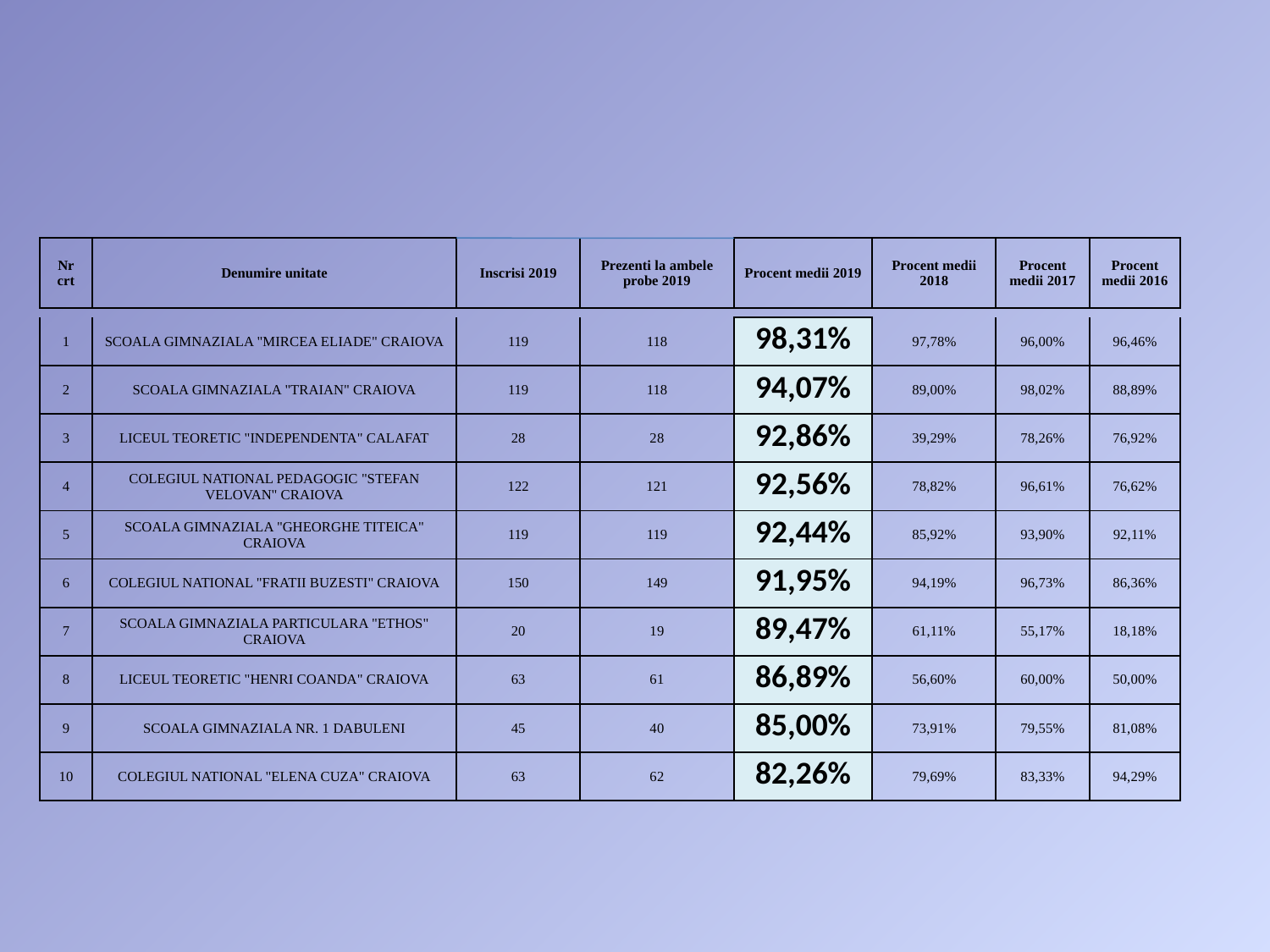

| Nr crt | Denumire unitate | Inscrisi 2019 | Prezenti la ambele probe 2019 | Procent medii 2019 | Procent medii 2018 | Procent medii 2017 | Procent medii 2016 |
| --- | --- | --- | --- | --- | --- | --- | --- |
| 1 | SCOALA GIMNAZIALA "MIRCEA ELIADE" CRAIOVA | 119 | 118 | 98,31% | 97,78% | 96,00% | 96,46% |
| --- | --- | --- | --- | --- | --- | --- | --- |
| 2 | SCOALA GIMNAZIALA "TRAIAN" CRAIOVA | 119 | 118 | 94,07% | 89,00% | 98,02% | 88,89% |
| 3 | LICEUL TEORETIC "INDEPENDENTA" CALAFAT | 28 | 28 | 92,86% | 39,29% | 78,26% | 76,92% |
| 4 | COLEGIUL NATIONAL PEDAGOGIC "STEFAN VELOVAN" CRAIOVA | 122 | 121 | 92,56% | 78,82% | 96,61% | 76,62% |
| 5 | SCOALA GIMNAZIALA "GHEORGHE TITEICA" CRAIOVA | 119 | 119 | 92,44% | 85,92% | 93,90% | 92,11% |
| 6 | COLEGIUL NATIONAL "FRATII BUZESTI" CRAIOVA | 150 | 149 | 91,95% | 94,19% | 96,73% | 86,36% |
| 7 | SCOALA GIMNAZIALA PARTICULARA "ETHOS" CRAIOVA | 20 | 19 | 89,47% | 61,11% | 55,17% | 18,18% |
| 8 | LICEUL TEORETIC "HENRI COANDA" CRAIOVA | 63 | 61 | 86,89% | 56,60% | 60,00% | 50,00% |
| 9 | SCOALA GIMNAZIALA NR. 1 DABULENI | 45 | 40 | 85,00% | 73,91% | 79,55% | 81,08% |
| 10 | COLEGIUL NATIONAL "ELENA CUZA" CRAIOVA | 63 | 62 | 82,26% | 79,69% | 83,33% | 94,29% |